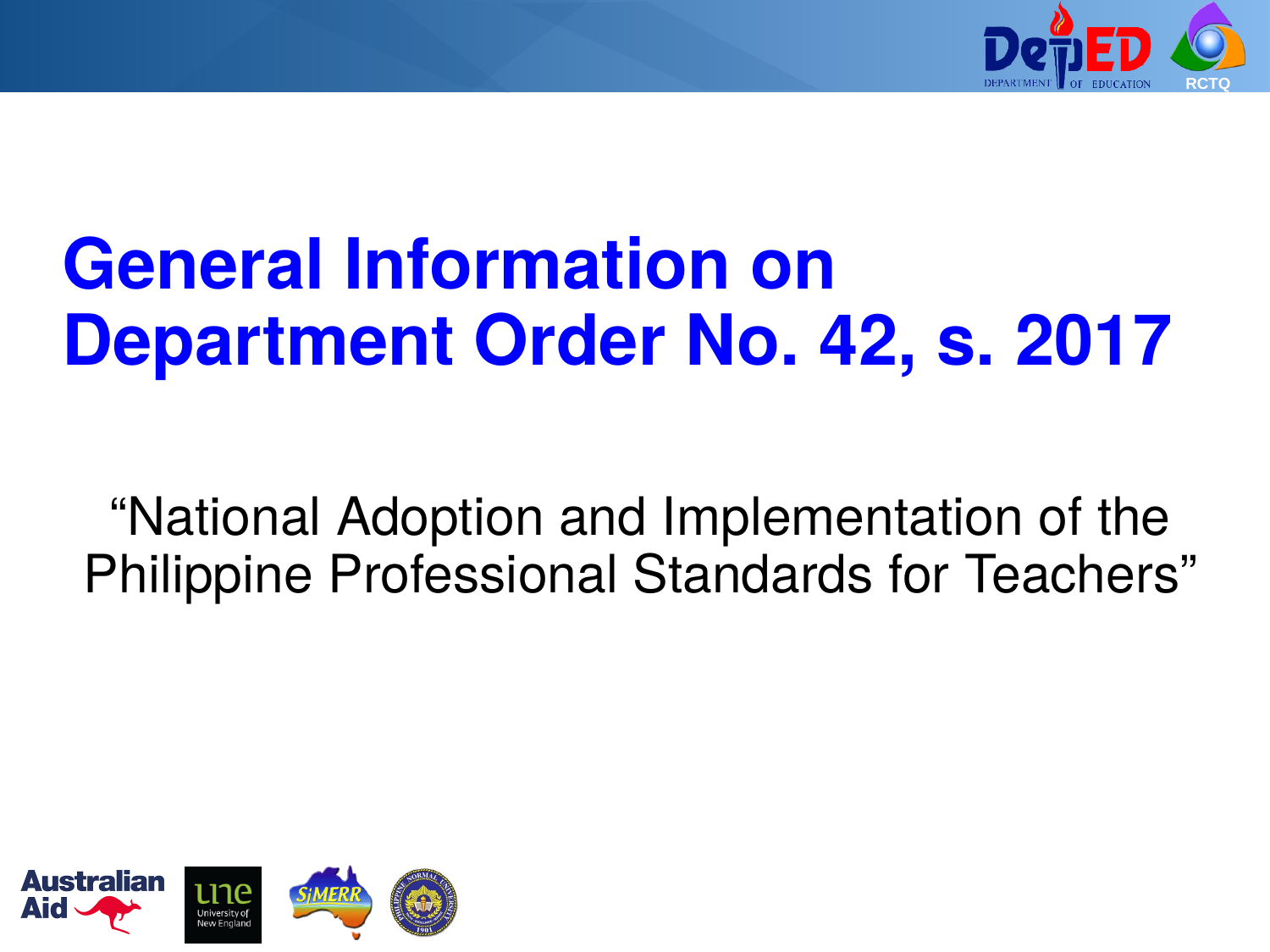

# General Information on Department Order No. 42, s. 2017
“National Adoption and Implementation of the Philippine Professional Standards for Teachers”